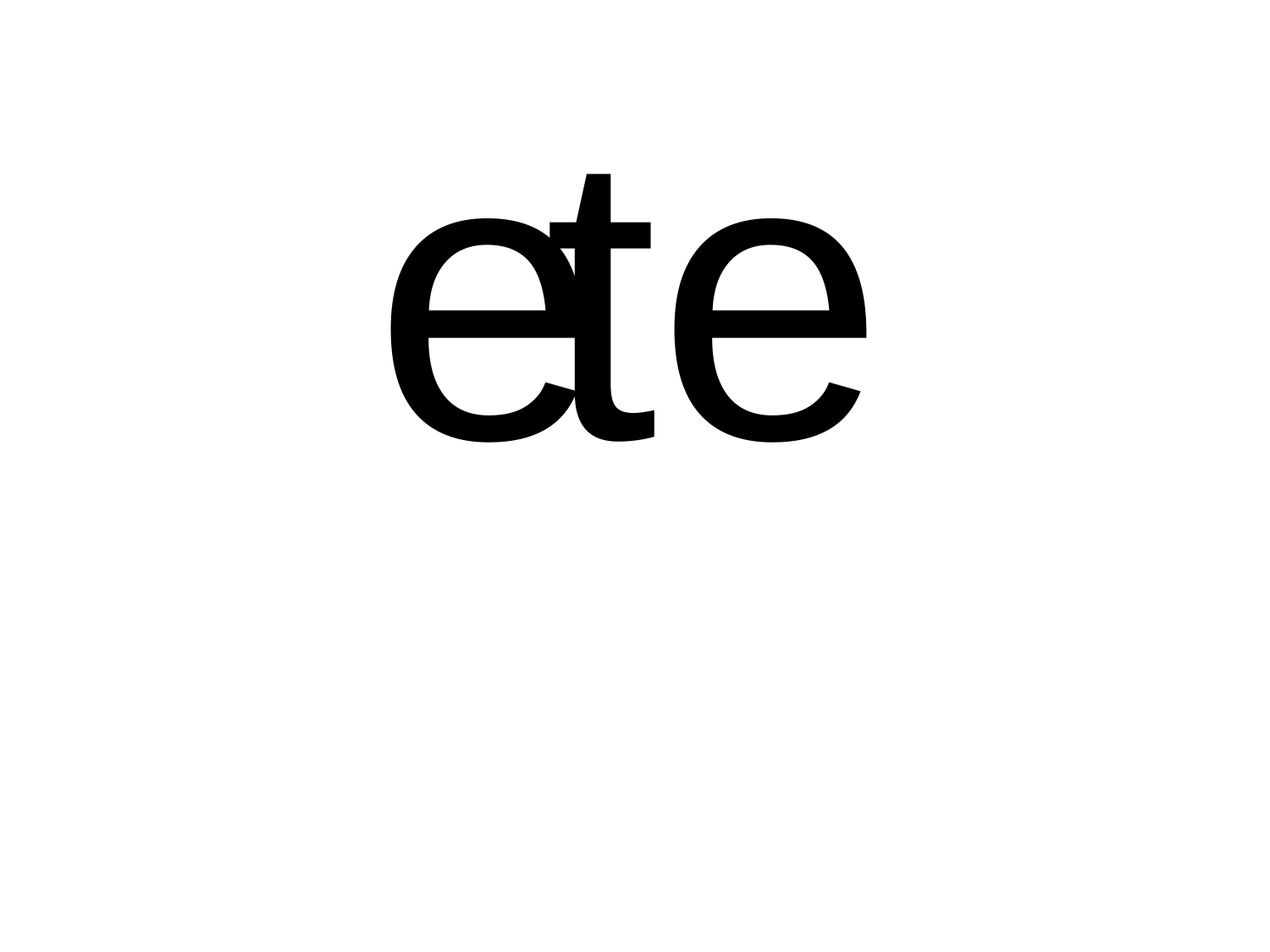

| e |
| --- |
| te |
| --- |